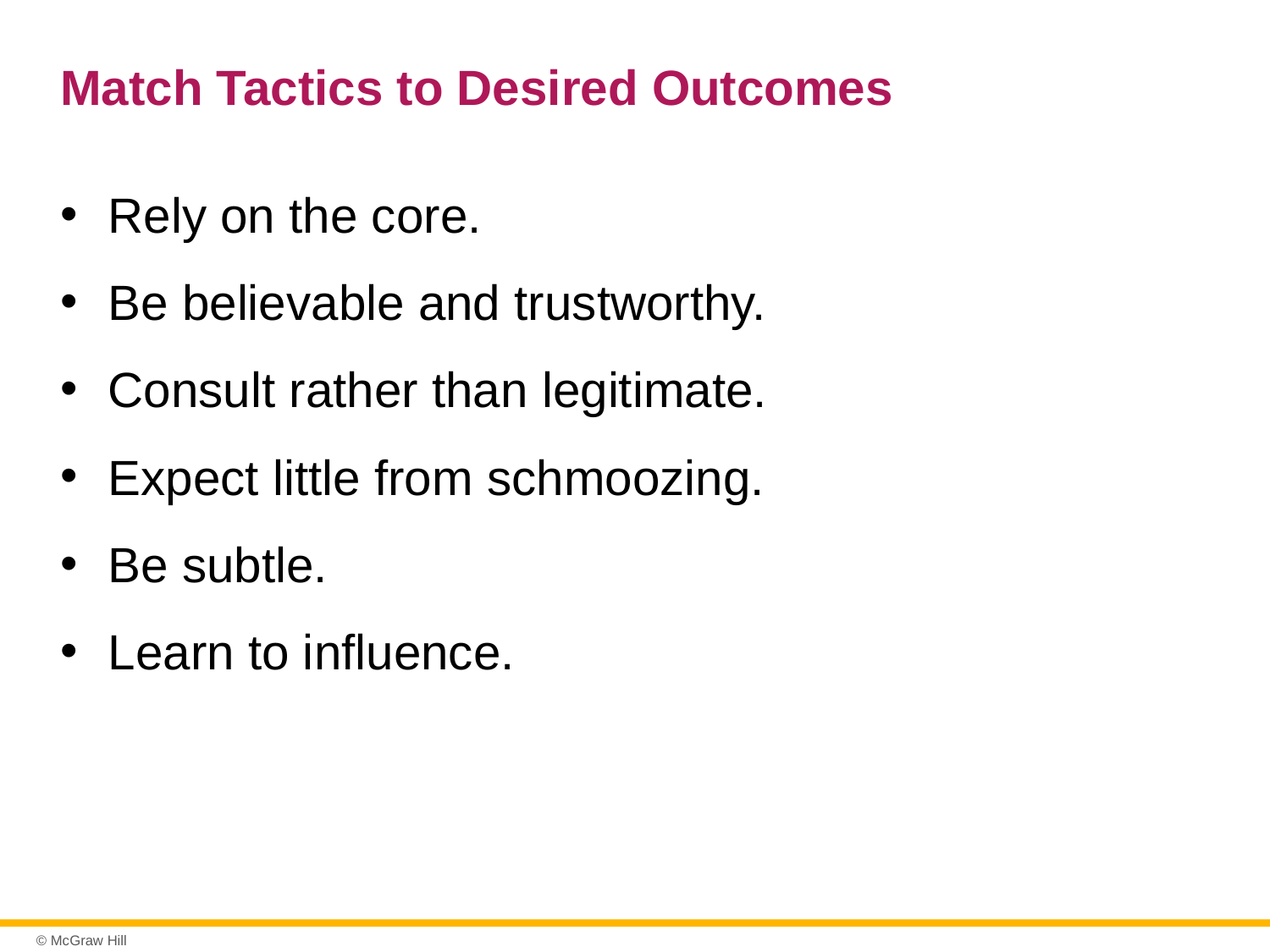

# Match Tactics to Desired Outcomes
Rely on the core.
Be believable and trustworthy.
Consult rather than legitimate.
Expect little from schmoozing.
Be subtle.
Learn to influence.